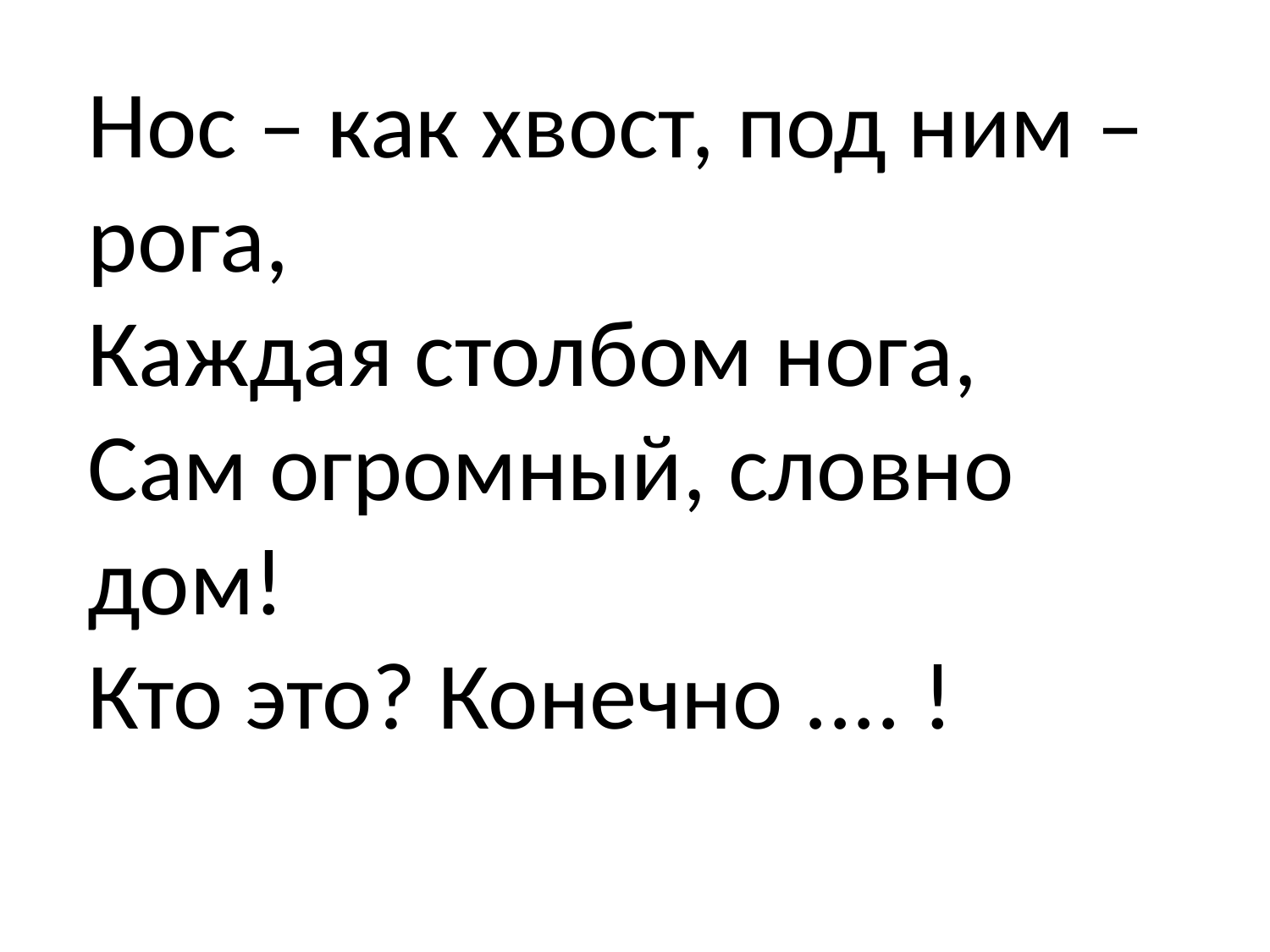

Нос – как хвост, под ним – рога,
Каждая столбом нога,
Сам огромный, словно дом!
Кто это? Конечно .... !